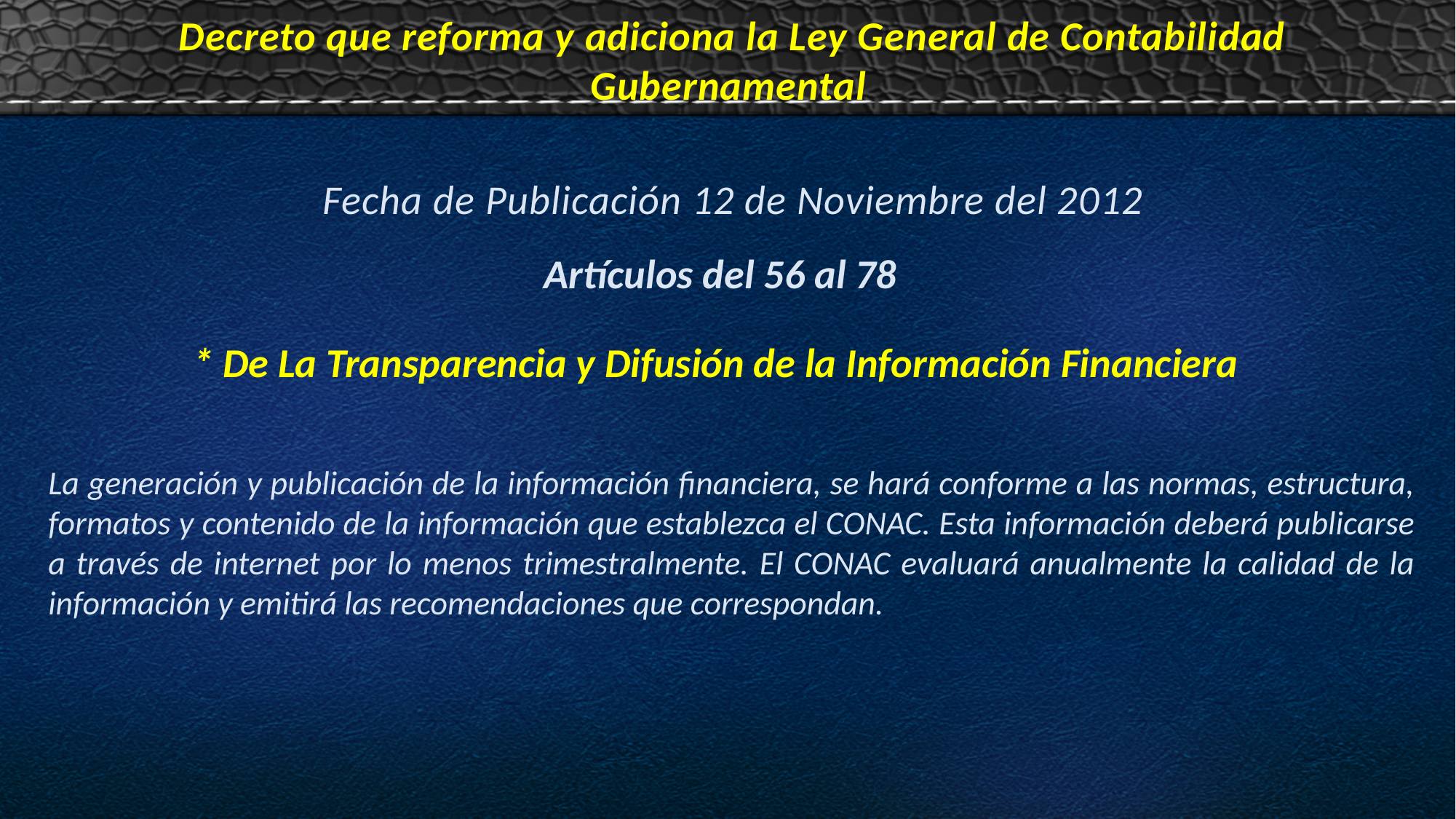

Decreto que reforma y adiciona la Ley General de Contabilidad Gubernamental

Fecha de Publicación 12 de Noviembre del 2012
Artículos del 56 al 78
* De La Transparencia y Difusión de la Información Financiera
La generación y publicación de la información financiera, se hará conforme a las normas, estructura, formatos y contenido de la información que establezca el CONAC. Esta información deberá publicarse a través de internet por lo menos trimestralmente. El CONAC evaluará anualmente la calidad de la información y emitirá las recomendaciones que correspondan.